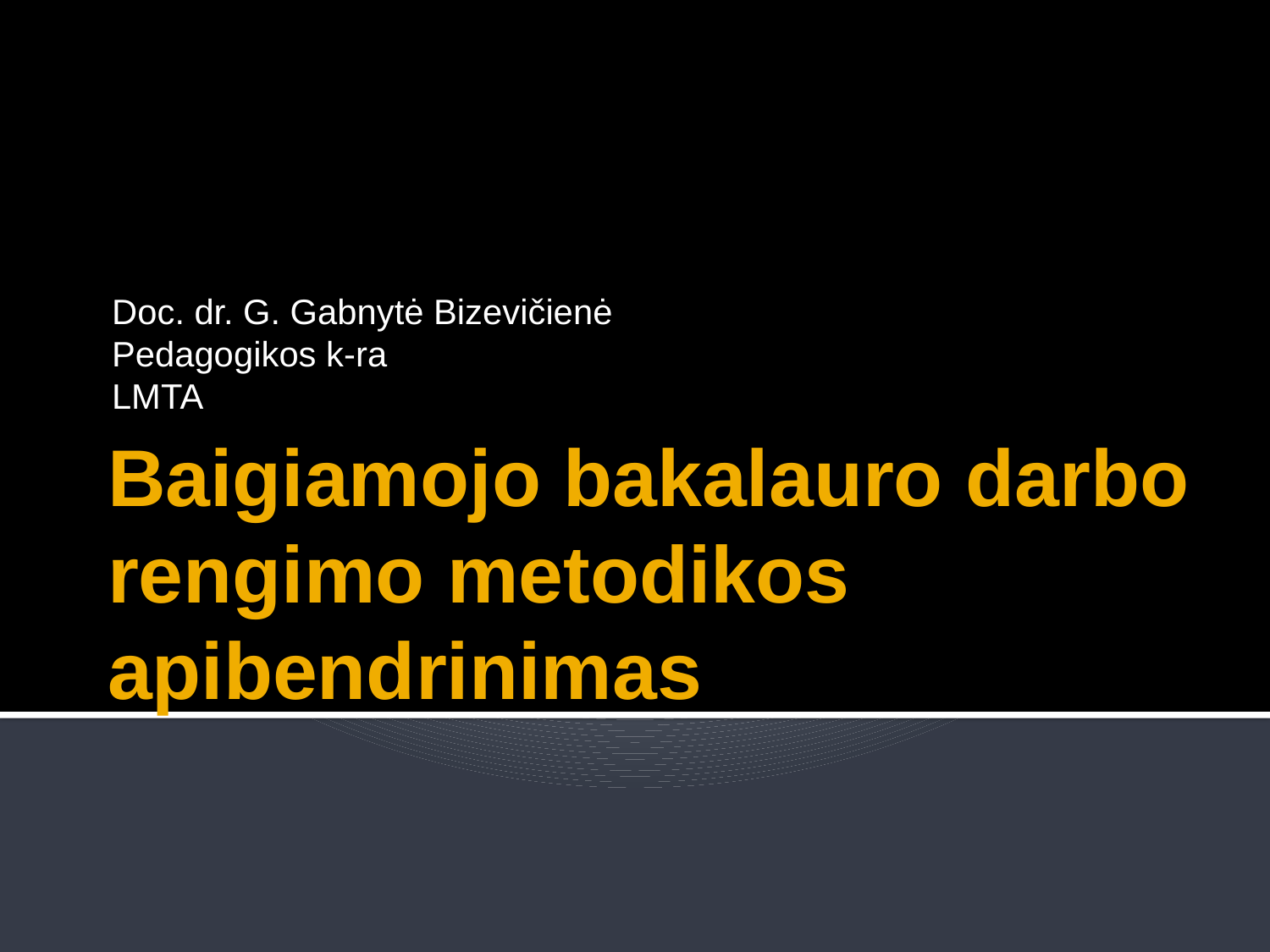

Doc. dr. G. Gabnytė Bizevičienė
Pedagogikos k-ra
LMTA
# Baigiamojo bakalauro darbo rengimo metodikos apibendrinimas